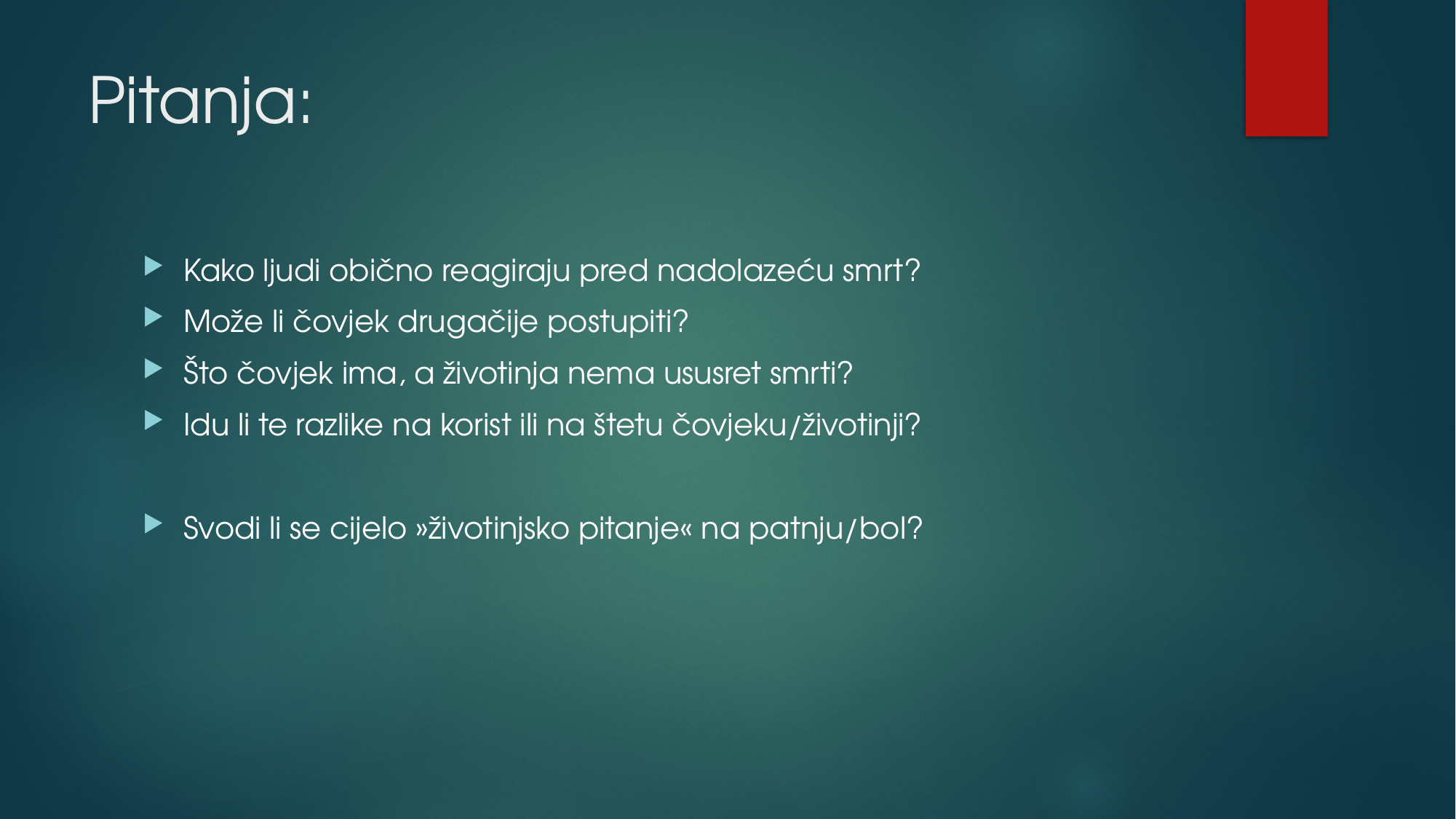

# Pitanja:
Kako ljudi obično reagiraju pred nadolazeću smrt?
Može li čovjek drugačije postupiti?
Što čovjek ima, a životinja nema ususret smrti?
Idu li te razlike na korist ili na štetu čovjeku/životinji?

Svodi li se cijelo »životinjsko pitanje« na patnju/bol?